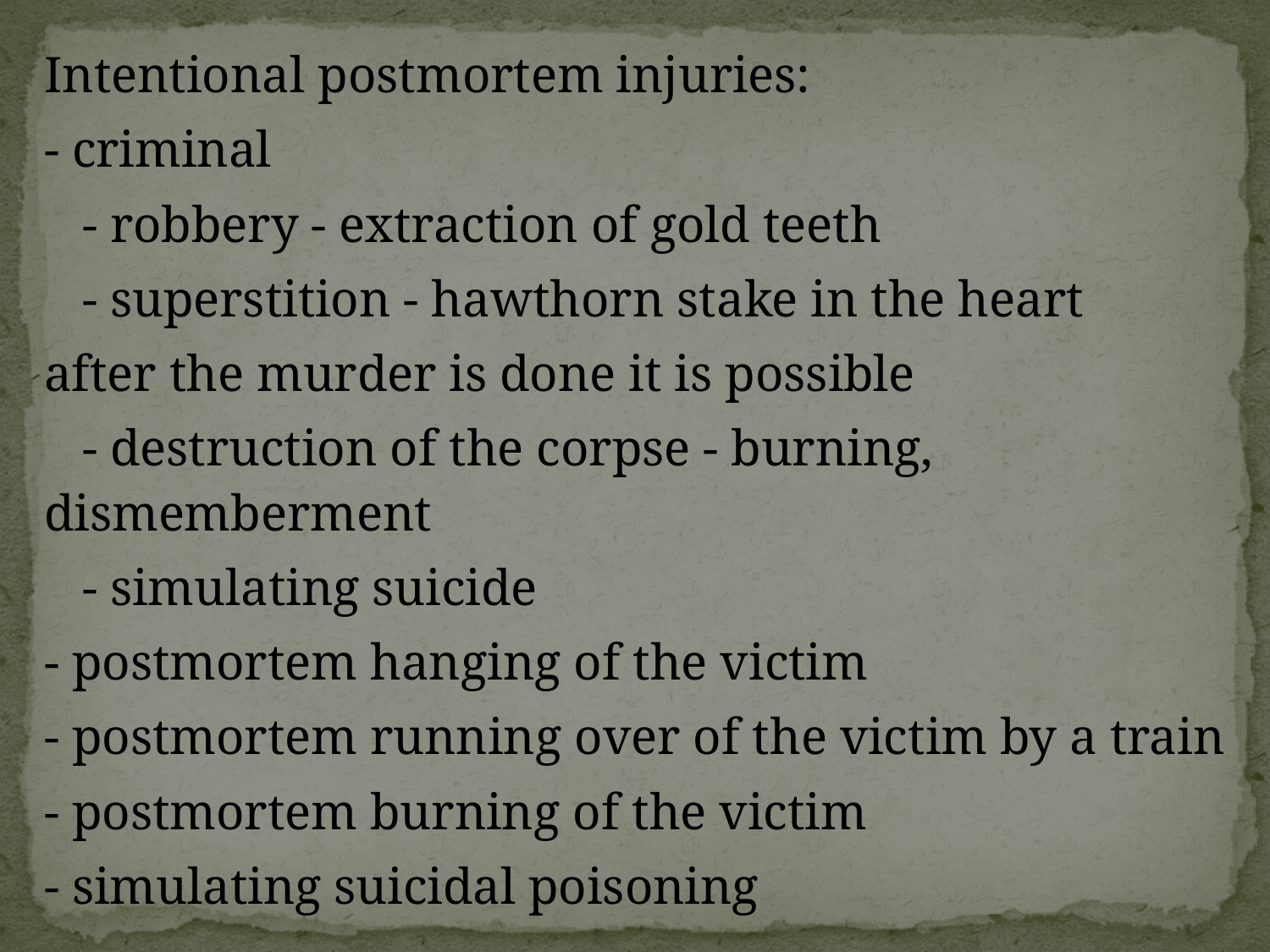

Intentional postmortem injuries:
- criminal
   - robbery - extraction of gold teeth
   - superstition - hawthorn stake in the heart
after the murder is done it is possible
   - destruction of the corpse - burning, dismemberment
   - simulating suicide
- postmortem hanging of the victim
- postmortem running over of the victim by a train
- postmortem burning of the victim
- simulating suicidal poisoning